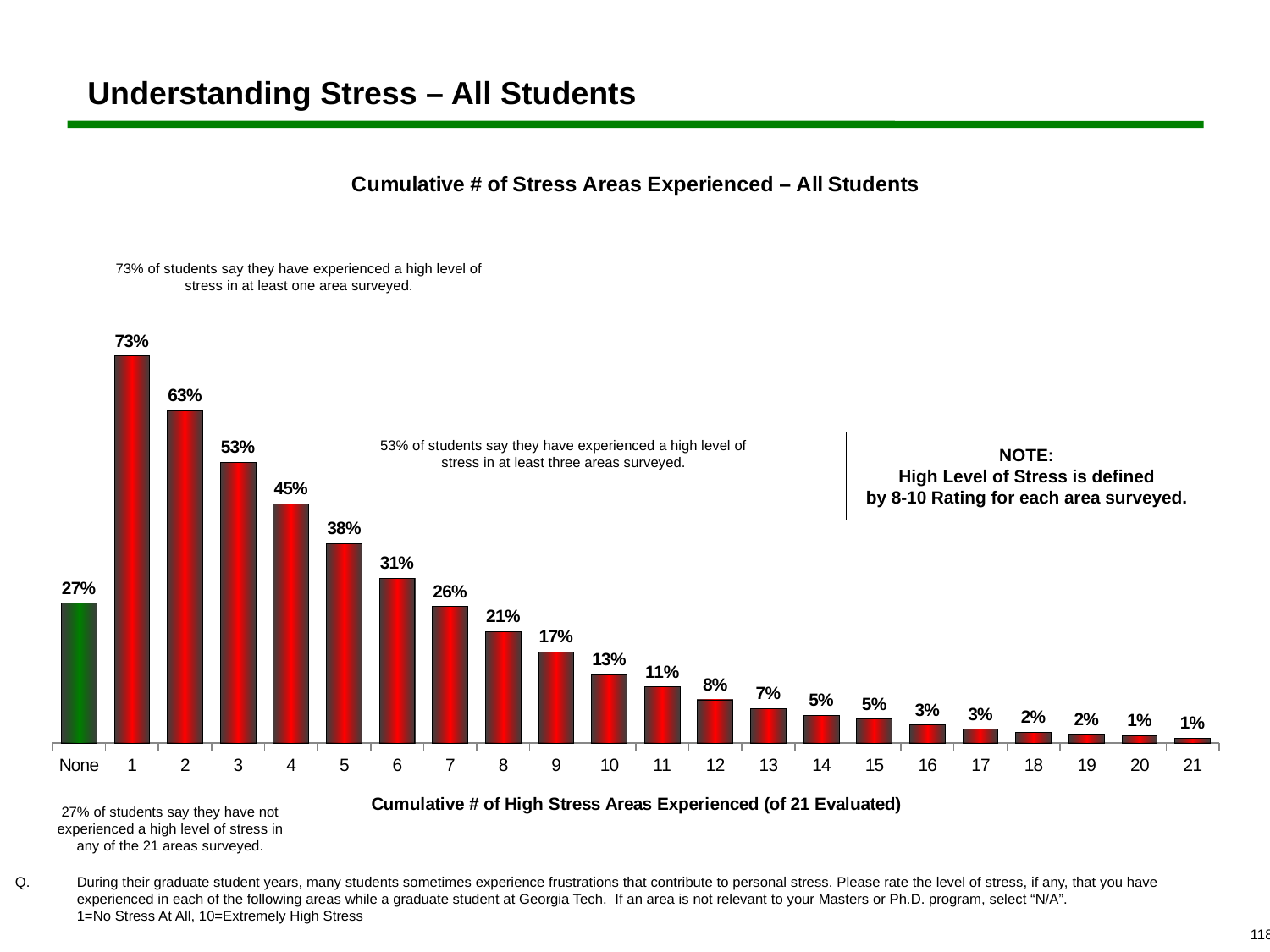

# Understanding Stress – All Students

### Chart: Cumulative # of Stress Areas Experienced – All Students

| Category | % |
|---|---|
| None | 0.2655114589155953 |
| 1 | 0.7344885410844046 |
| 2 | 0.6305198434879821 |
| 3 | 0.5326998323085522 |
| 4 | 0.4538848518725545 |
| 5 | 0.37842370039128004 |
| 6 | 0.3130240357741755 |
| 7 | 0.2593627724986025 |
| 8 | 0.2118501956400223 |
| 9 | 0.17328116266070426 |
| 10 | 0.12968138624930126 |
| 11 | 0.10676355505869199 |
| 12 | 0.08216880939072106 |
| 13 | 0.06539966461710452 |
| 14 | 0.05254332029066517 |
| 15 | 0.04527669088876467 |
| 16 | 0.034656232532140854 |
| 17 | 0.026271660145332585 |
| 18 | 0.020681945220793738 |
| 19 | 0.016769144773616546 |
| 20 | 0.013974287311347122 |
| 21 | 0.009502515371716043 |
73% of students say they have experienced a high level of stress in at least one area surveyed.
53% of students say they have experienced a high level of stress in at least three areas surveyed.
NOTE:
High Level of Stress is defined
by 8-10 Rating for each area surveyed.
27% of students say they have not experienced a high level of stress in any of the 21 areas surveyed.
 	During their graduate student years, many students sometimes experience frustrations that contribute to personal stress. Please rate the level of stress, if any, that you have
	experienced in each of the following areas while a graduate student at Georgia Tech.  If an area is not relevant to your Masters or Ph.D. program, select “N/A”.
	1=No Stress At All, 10=Extremely High Stress